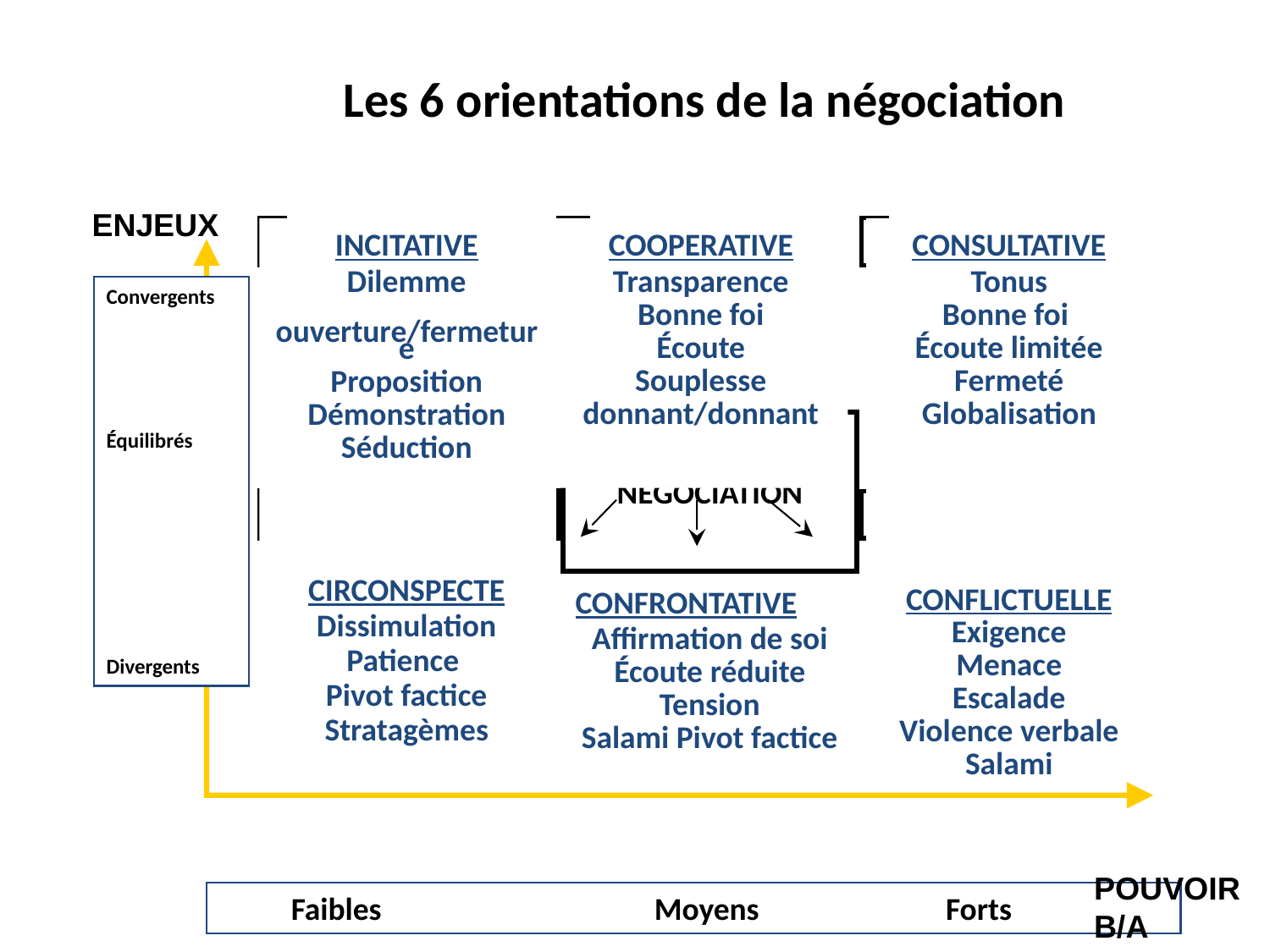

# Les 6 orientations de la négociation
ENJEUX

INCITATIVE
Dilemme
 ouverture/fermeture
Proposition
Démonstration
Séduction

CIRCONSPECTE
Dissimulation
Patience
Pivot factice
Stratagèmes

COOPERATIVE
Transparence
Bonne foi
Écoute
Souplesse
donnant/donnant

CONSULTATIVE
Tonus
Bonne foi
Écoute limitée
Fermeté
Globalisation

CONFLICTUELLE
Exigence
Menace
Escalade
Violence verbale
Salami

NEGOCIATION

CONFRONTATIVE
Affirmation de soi
Écoute réduite
Tension
Salami Pivot factice

Convergents

Équilibrés

Divergents
POUVOIR B/A
          Faibles                                      Moyens                          Forts